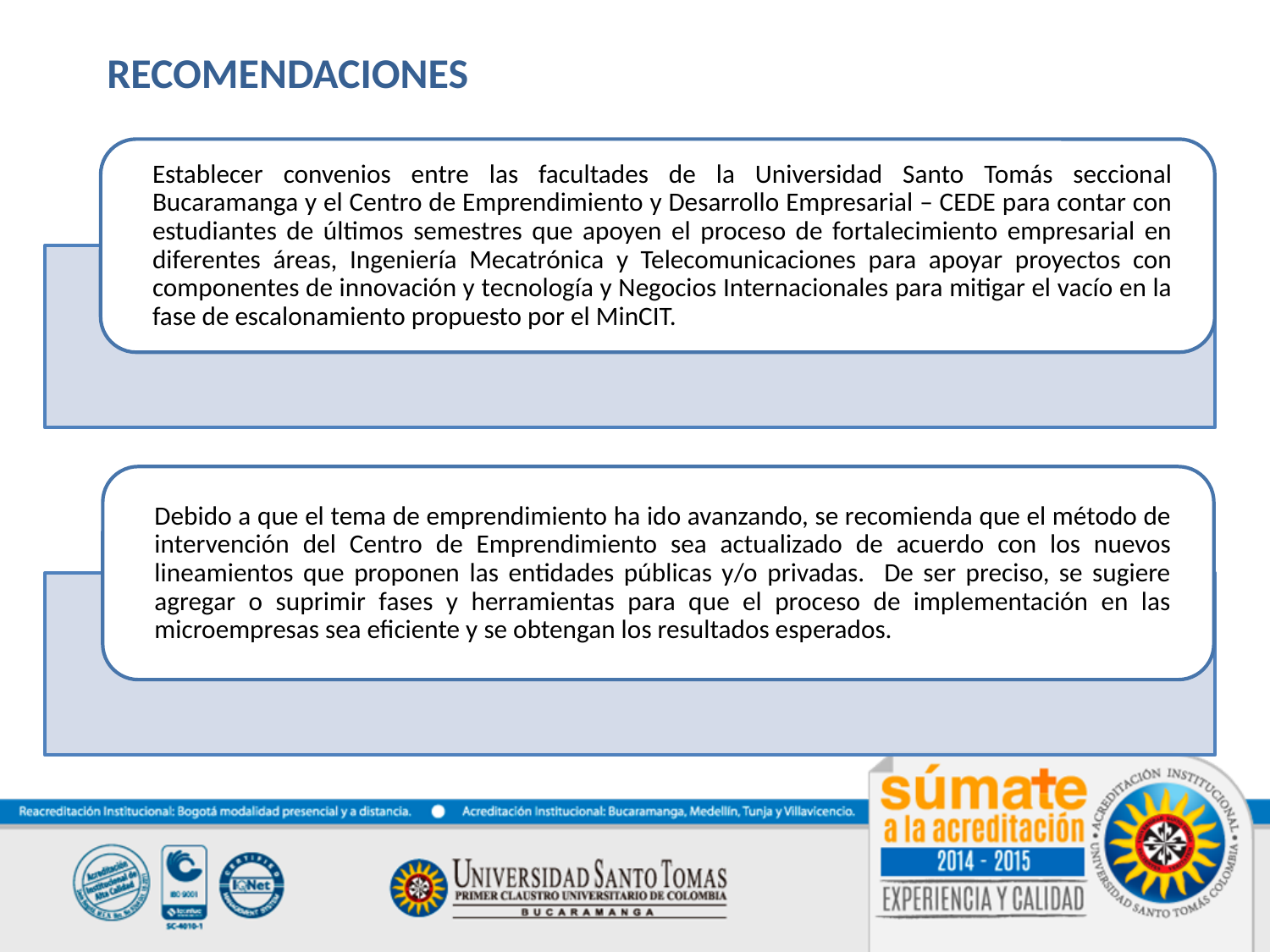

RECOMENDACIONES
Establecer convenios entre las facultades de la Universidad Santo Tomás seccional Bucaramanga y el Centro de Emprendimiento y Desarrollo Empresarial – CEDE para contar con estudiantes de últimos semestres que apoyen el proceso de fortalecimiento empresarial en diferentes áreas, Ingeniería Mecatrónica y Telecomunicaciones para apoyar proyectos con componentes de innovación y tecnología y Negocios Internacionales para mitigar el vacío en la fase de escalonamiento propuesto por el MinCIT.
Debido a que el tema de emprendimiento ha ido avanzando, se recomienda que el método de intervención del Centro de Emprendimiento sea actualizado de acuerdo con los nuevos lineamientos que proponen las entidades públicas y/o privadas.  De ser preciso, se sugiere agregar o suprimir fases y herramientas para que el proceso de implementación en las microempresas sea eficiente y se obtengan los resultados esperados.